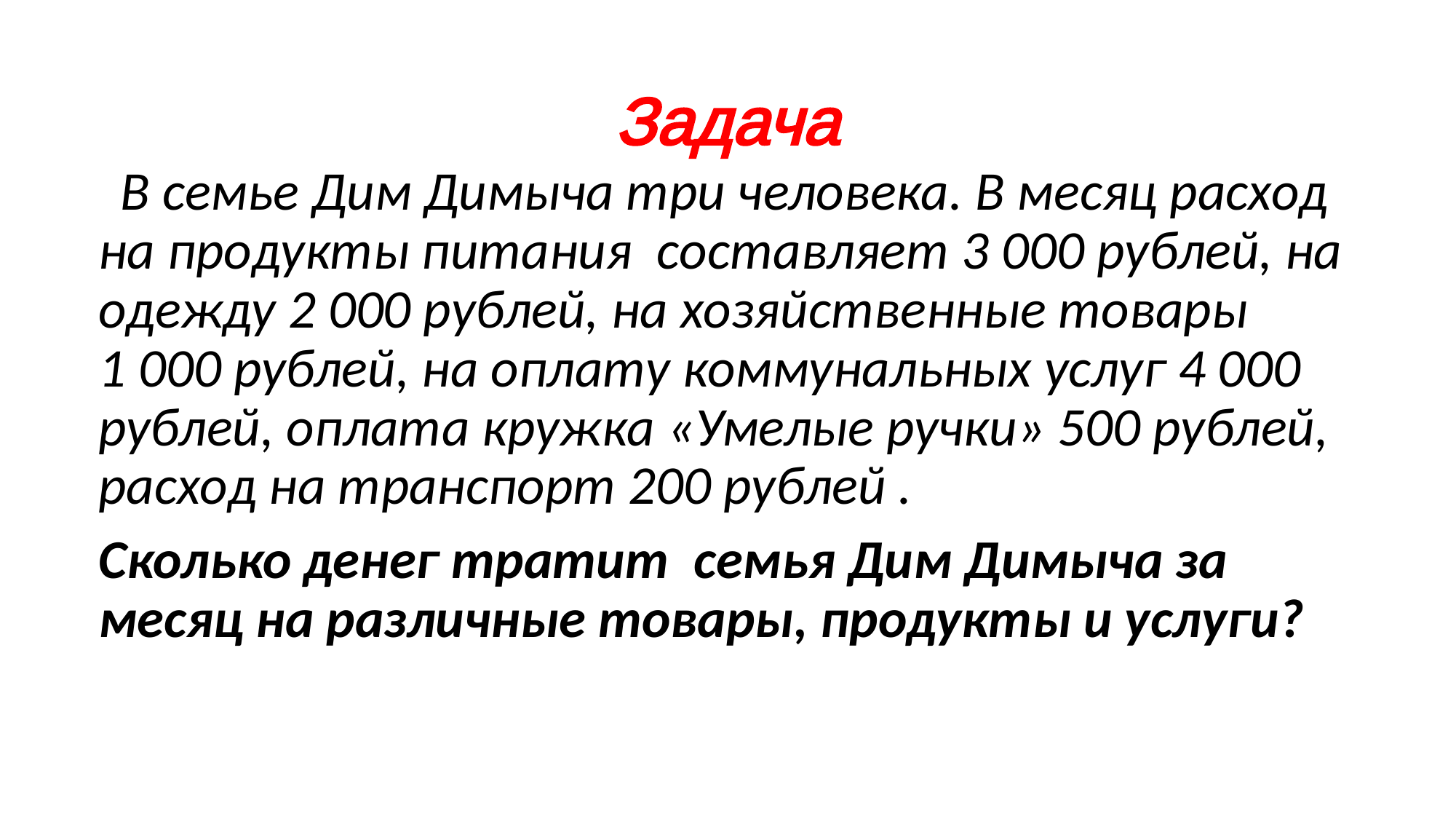

# Задача
  В семье Дим Димыча три человека. В месяц расход на продукты питания  составляет 3 000 рублей, на одежду 2 000 рублей, на хозяйственные товары
1 000 рублей, на оплату коммунальных услуг 4 000 рублей, оплата кружка «Умелые ручки» 500 рублей, расход на транспорт 200 рублей .
Сколько денег тратит  семья Дим Димыча за месяц на различные товары, продукты и услуги?